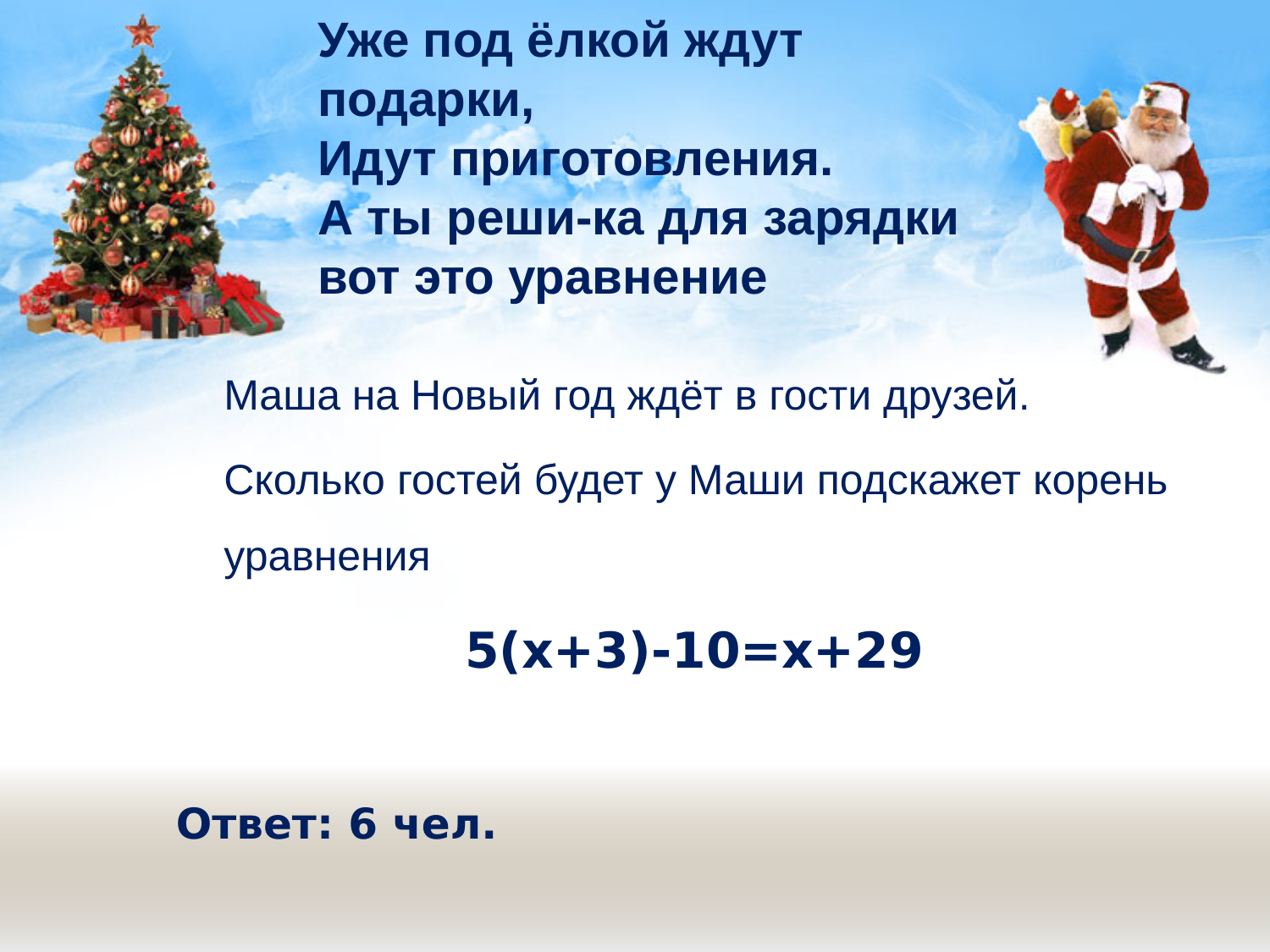

# Уже под ёлкой ждут подарки, Идут приготовления. А ты реши-ка для зарядки вот это уравнение
	Маша на Новый год ждёт в гости друзей.
	Сколько гостей будет у Маши подскажет корень уравнения
5(х+3)-10=х+29

Ответ: 6 чел.